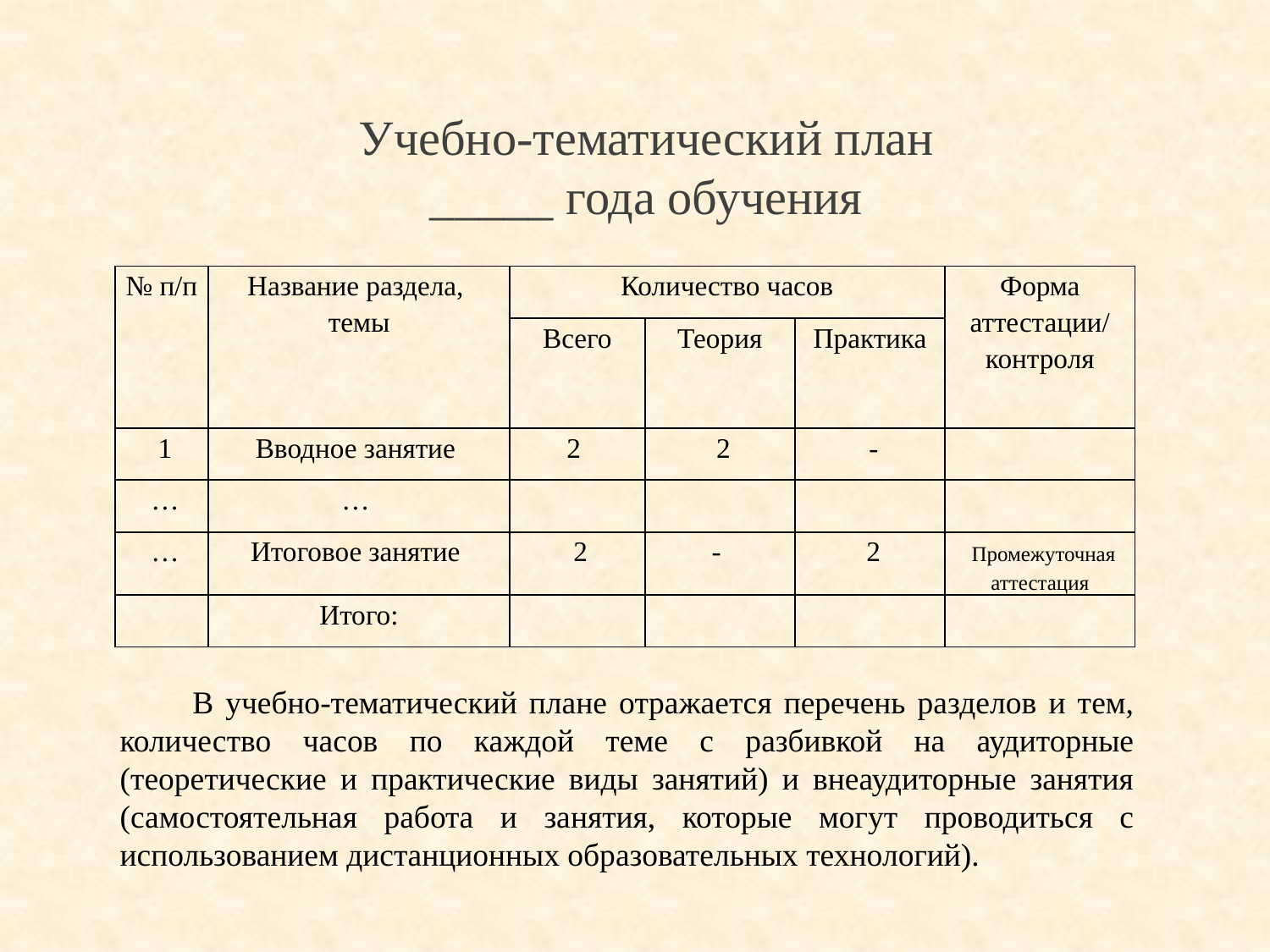

# Учебно-тематический план _____ года обучения
| № п/п | Название раздела, темы | Количество часов |  |  | Форма аттестации/ контроля |
| --- | --- | --- | --- | --- | --- |
|  |  | Всего | Теория | Практика |  |
| 1 | Вводное занятие | 2 | 2 | - |  |
| … | … |  |  |  |  |
| … | Итоговое занятие | 2 | - | 2 | Промежуточная аттестация |
|  | Итого: |  |  |  |  |
      В учебно-тематический плане отражается перечень разделов и тем, количество часов по каждой теме с разбивкой на аудиторные (теоретические и практические виды занятий) и внеаудиторные занятия (самостоятельная работа и занятия, которые могут проводиться с использованием дистанционных образовательных технологий).